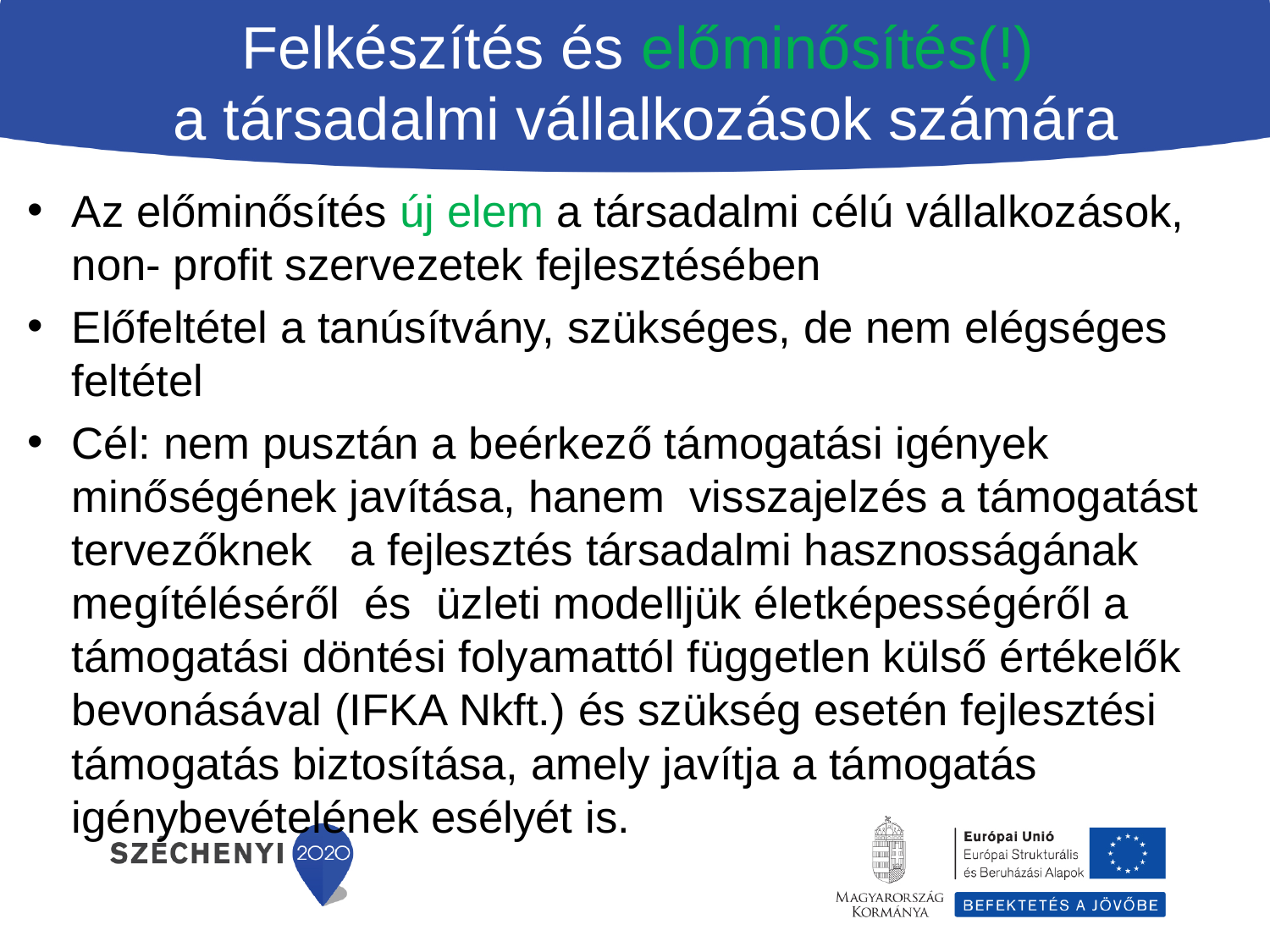

# Felkészítés és előminősítés(!) a társadalmi vállalkozások számára
Az előminősítés új elem a társadalmi célú vállalkozások, non- profit szervezetek fejlesztésében
Előfeltétel a tanúsítvány, szükséges, de nem elégséges feltétel
Cél: nem pusztán a beérkező támogatási igények minőségének javítása, hanem  visszajelzés a támogatást tervezőknek   a fejlesztés társadalmi hasznosságának megítéléséről  és  üzleti modelljük életképességéről a támogatási döntési folyamattól független külső értékelők  bevonásával (IFKA Nkft.) és szükség esetén fejlesztési támogatás biztosítása, amely javítja a támogatás  igénybevételének esélyét is.